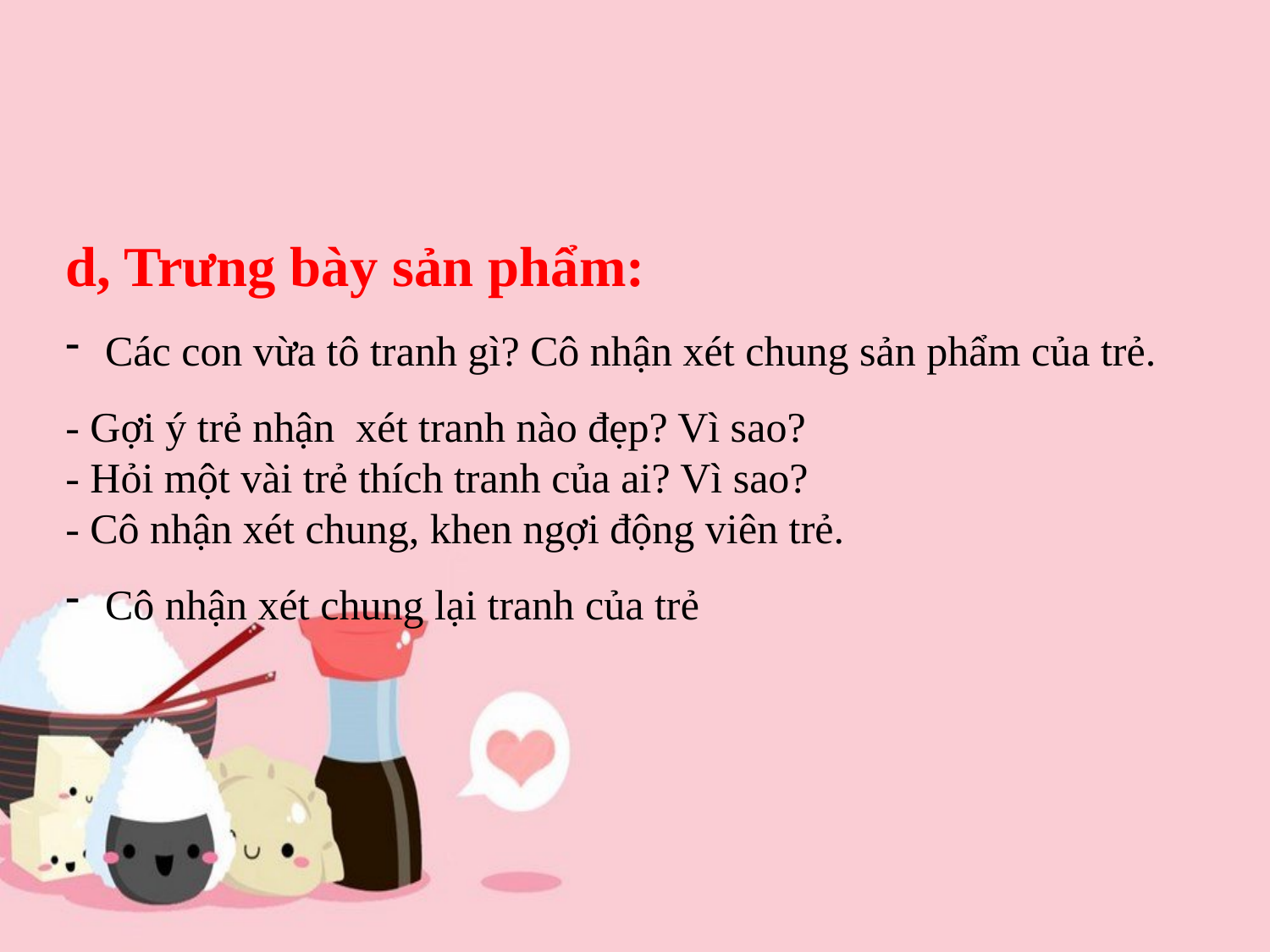

d, Trưng bày sản phẩm:
Các con vừa tô tranh gì? Cô nhận xét chung sản phẩm của trẻ.
- Gợi ý trẻ nhận  xét tranh nào đẹp? Vì sao?
- Hỏi một vài trẻ thích tranh của ai? Vì sao?
- Cô nhận xét chung, khen ngợi động viên trẻ.
Cô nhận xét chung lại tranh của trẻ